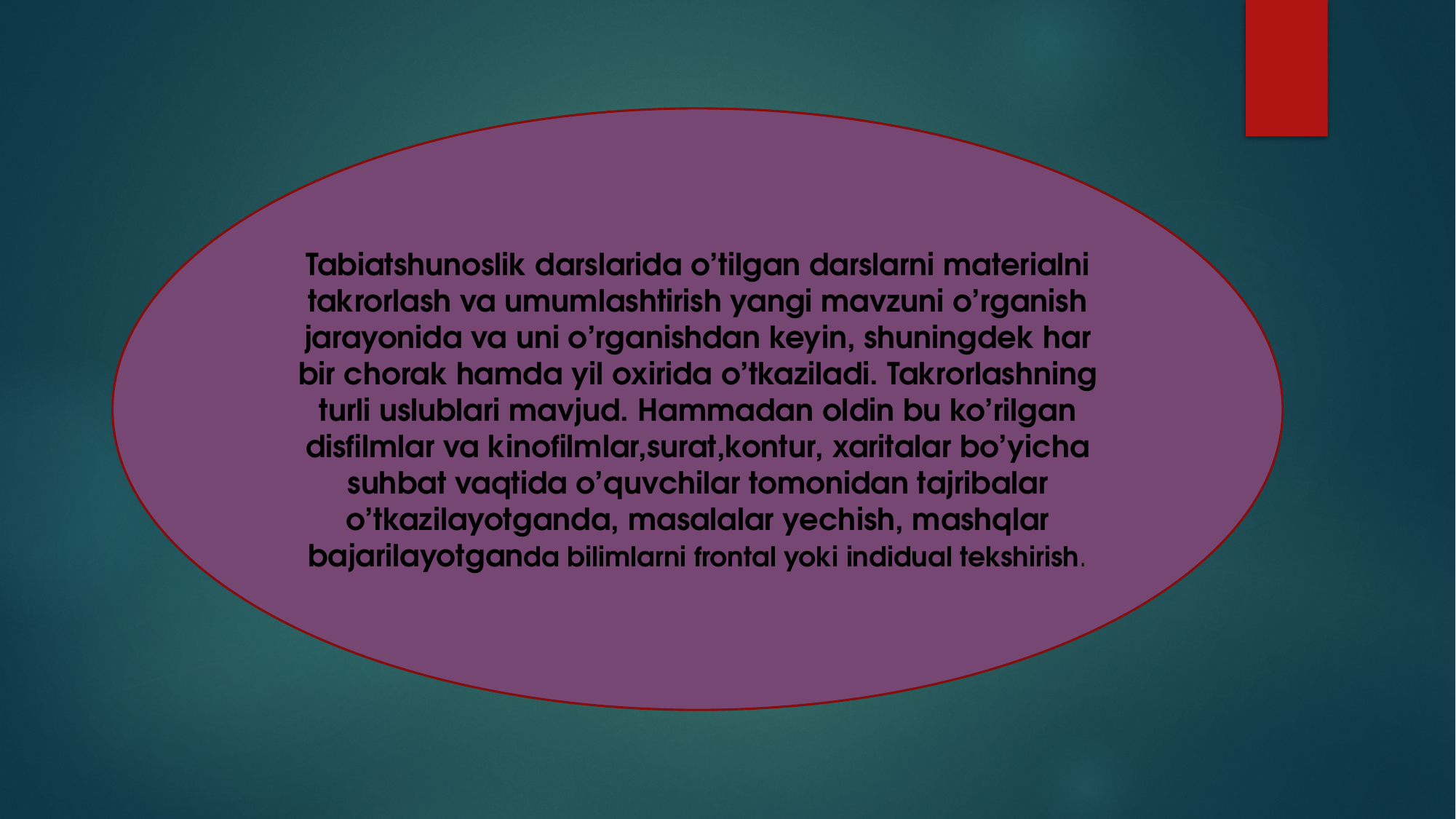

Tabiatshunoslik darslarida o’tilgan darslarni materialni takrorlash va umumlashtirish yangi mavzuni o’rganish jarayonida va uni o’rganishdan keyin, shuningdek har bir chorak hamda yil oxirida o’tkaziladi. Takrorlashning turli uslublari mavjud. Hammadan oldin bu ko’rilgan disfilmlar va kinofilmlar,surat,kontur, xaritalar bo’yicha suhbat vaqtida o’quvchilar tomonidan tajribalar o’tkazilayotganda, masalalar yechish, mashqlar bajarilayotganda bilimlarni frontal yoki indidual tekshirish.